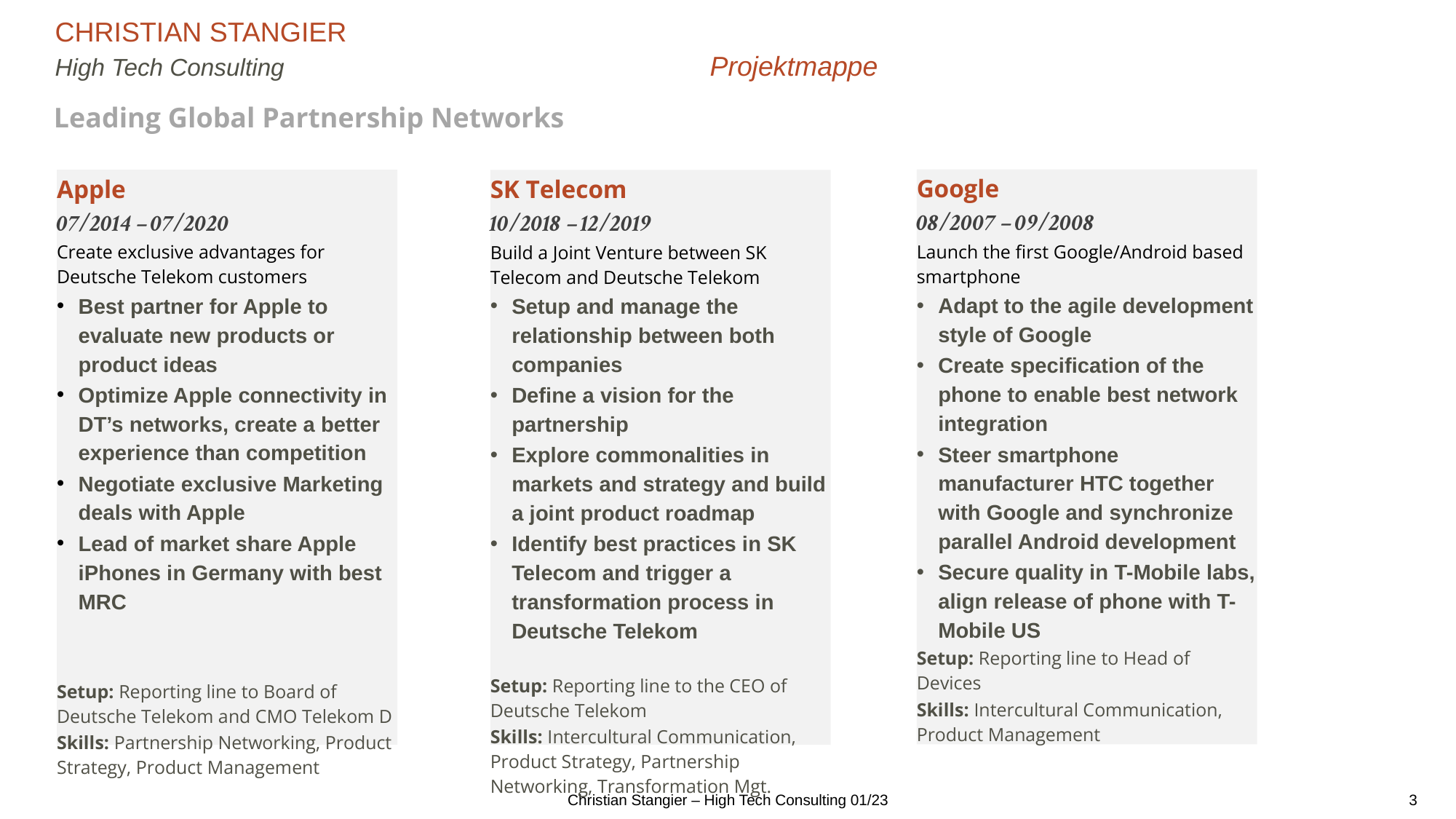

High Tech Consulting				Projektmappe
Leading Global Partnership Networks

Google     	                   08/2007 – 09/2008
Launch the first Google/Android based smartphone
Adapt to the agile development style of Google
Create specification of the phone to enable best network integration
Steer smartphone manufacturer HTC together with Google and synchronize parallel Android development
Secure quality in T-Mobile labs, align release of phone with T-Mobile US
Setup: Reporting line to Head of Devices
Skills: Intercultural Communication, Product Management

Apple        	                   07/2014 – 07/2020
Create exclusive advantages for Deutsche Telekom customers
Best partner for Apple to evaluate new products or product ideas
Optimize Apple connectivity in DT’s networks, create a better experience than competition
Negotiate exclusive Marketing deals with Apple
Lead of market share Apple iPhones in Germany with best MRC

Setup: Reporting line to Board of Deutsche Telekom and CMO Telekom D
Skills: Partnership Networking, Product Strategy, Product Management

SK Telecom	                   10/2018 – 12/2019
Build a Joint Venture between SK Telecom and Deutsche Telekom
Setup and manage the relationship between both companies
Define a vision for the partnership
Explore commonalities in markets and strategy and build a joint product roadmap
Identify best practices in SK Telecom and trigger a transformation process in Deutsche Telekom

Setup: Reporting line to the CEO of Deutsche Telekom
Skills: Intercultural Communication, Product Strategy, Partnership Networking, Transformation Mgt.

Christian Stangier – High Tech Consulting 01/23
3